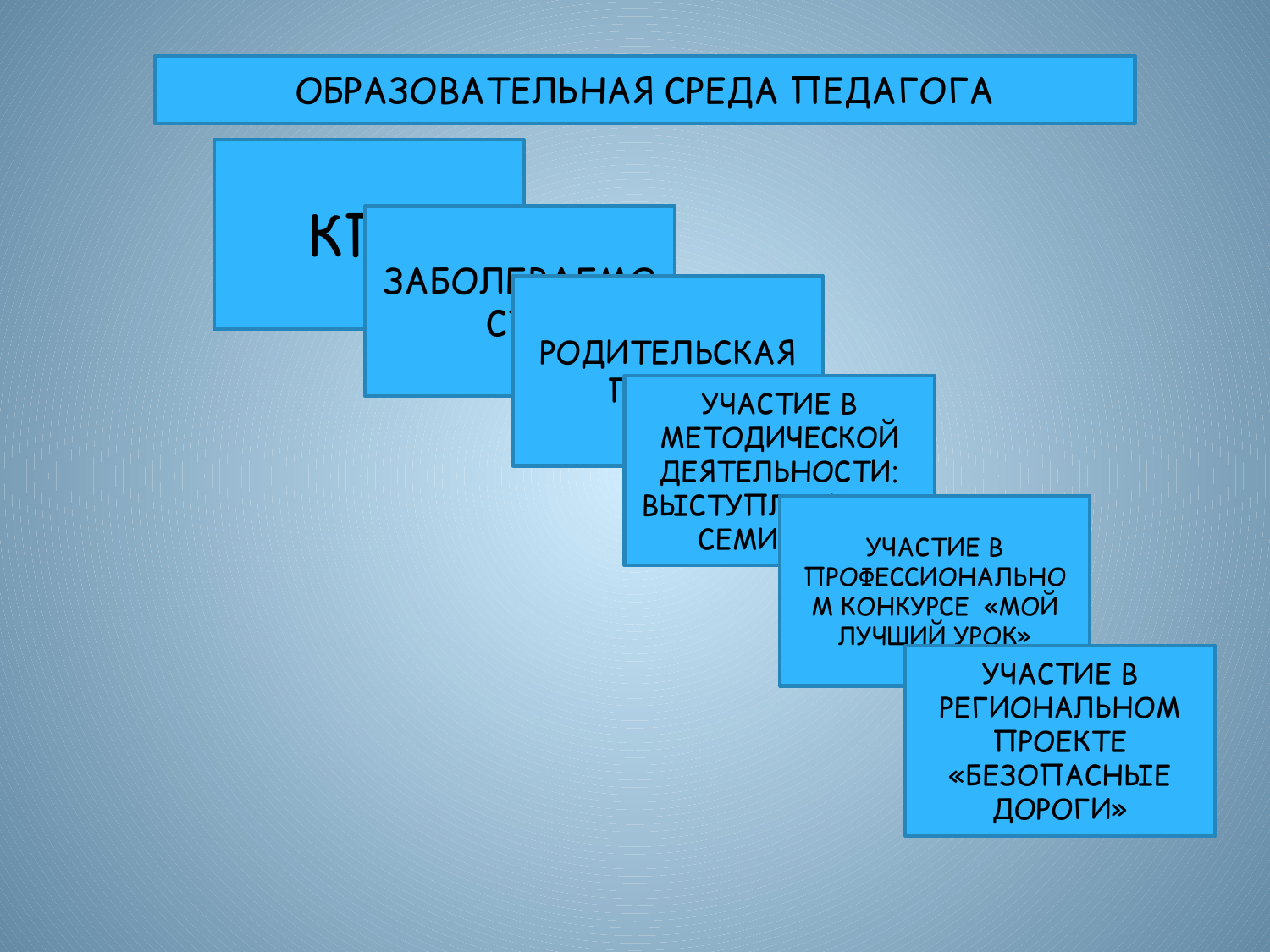

ОБРАЗОВАТЕЛЬНАЯ СРЕДА ПЕДАГОГА
КПК
ЗАБОЛЕВАЕМОСТЬ
РОДИТЕЛЬСКАЯ ПЛАТА
УЧАСТИЕ В МЕТОДИЧЕСКОЙ ДЕЯТЕЛЬНОСТИ: ВЫСТУПЛЕНИЕ НА СЕМИНАРЕ
УЧАСТИЕ В ПРОФЕССИОНАЛЬНОМ КОНКУРСЕ  «МОЙ ЛУЧШИЙ УРОК»
УЧАСТИЕ В РЕГИОНАЛЬНОМ ПРОЕКТЕ «БЕЗОПАСНЫЕ ДОРОГИ»